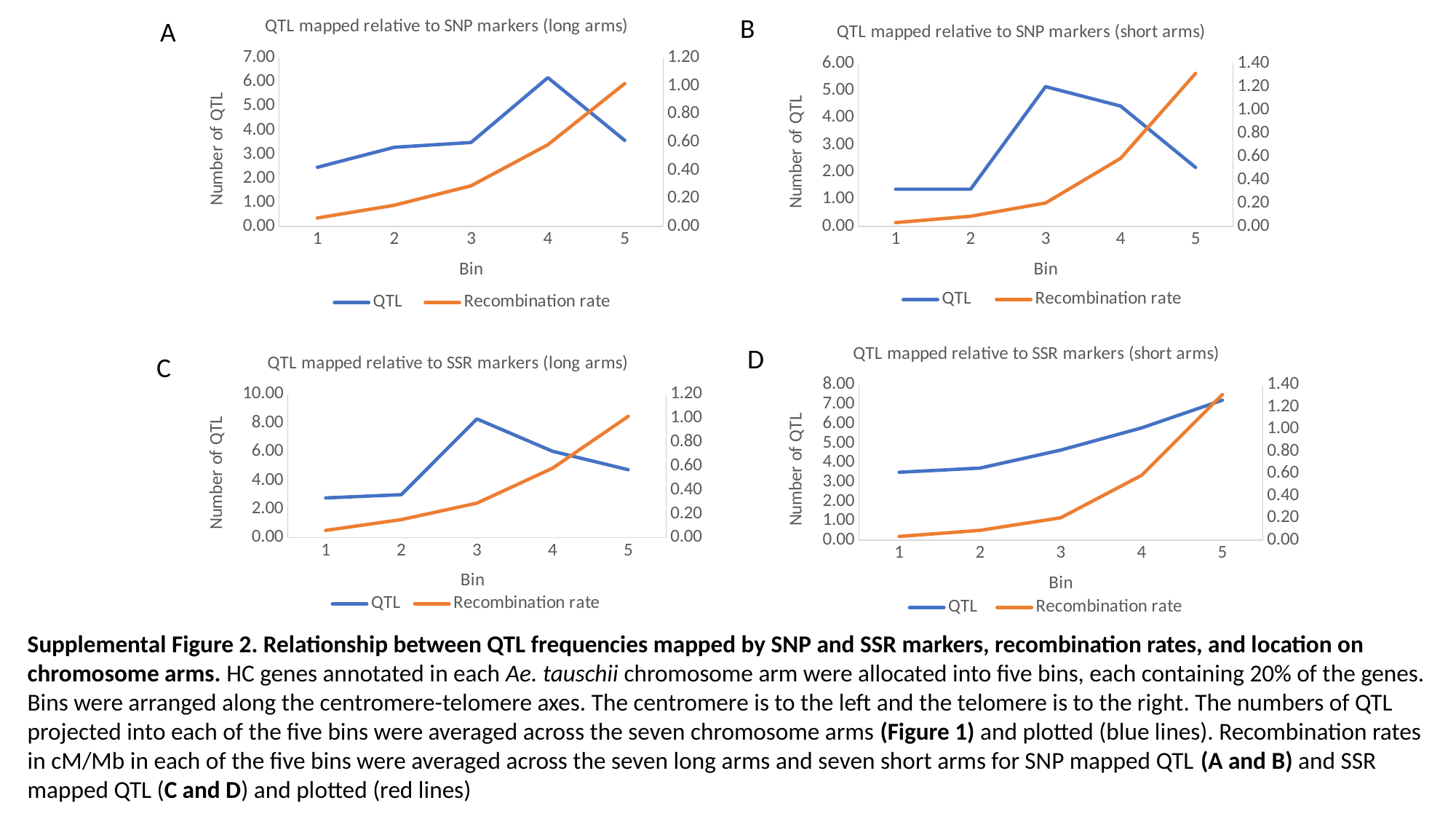

### Chart: QTL mapped relative to SNP markers (short arms)

| Category | QTL | Recombination rate |
|---|---|---|

### Chart: QTL mapped relative to SNP markers (long arms)

| Category | QTL | Recombination rate |
|---|---|---|
B
A

### Chart: QTL mapped relative to SSR markers (short arms)

| Category | QTL | Recombination rate |
|---|---|---|
D

### Chart: QTL mapped relative to SSR markers (long arms)

| Category | QTL | Recombination rate |
|---|---|---|
C
Supplemental Figure 2. Relationship between QTL frequencies mapped by SNP and SSR markers, recombination rates, and location on chromosome arms. HC genes annotated in each Ae. tauschii chromosome arm were allocated into five bins, each containing 20% of the genes. Bins were arranged along the centromere-telomere axes. The centromere is to the left and the telomere is to the right. The numbers of QTL projected into each of the five bins were averaged across the seven chromosome arms (Figure 1) and plotted (blue lines). Recombination rates in cM/Mb in each of the five bins were averaged across the seven long arms and seven short arms for SNP mapped QTL (A and B) and SSR mapped QTL (C and D) and plotted (red lines)